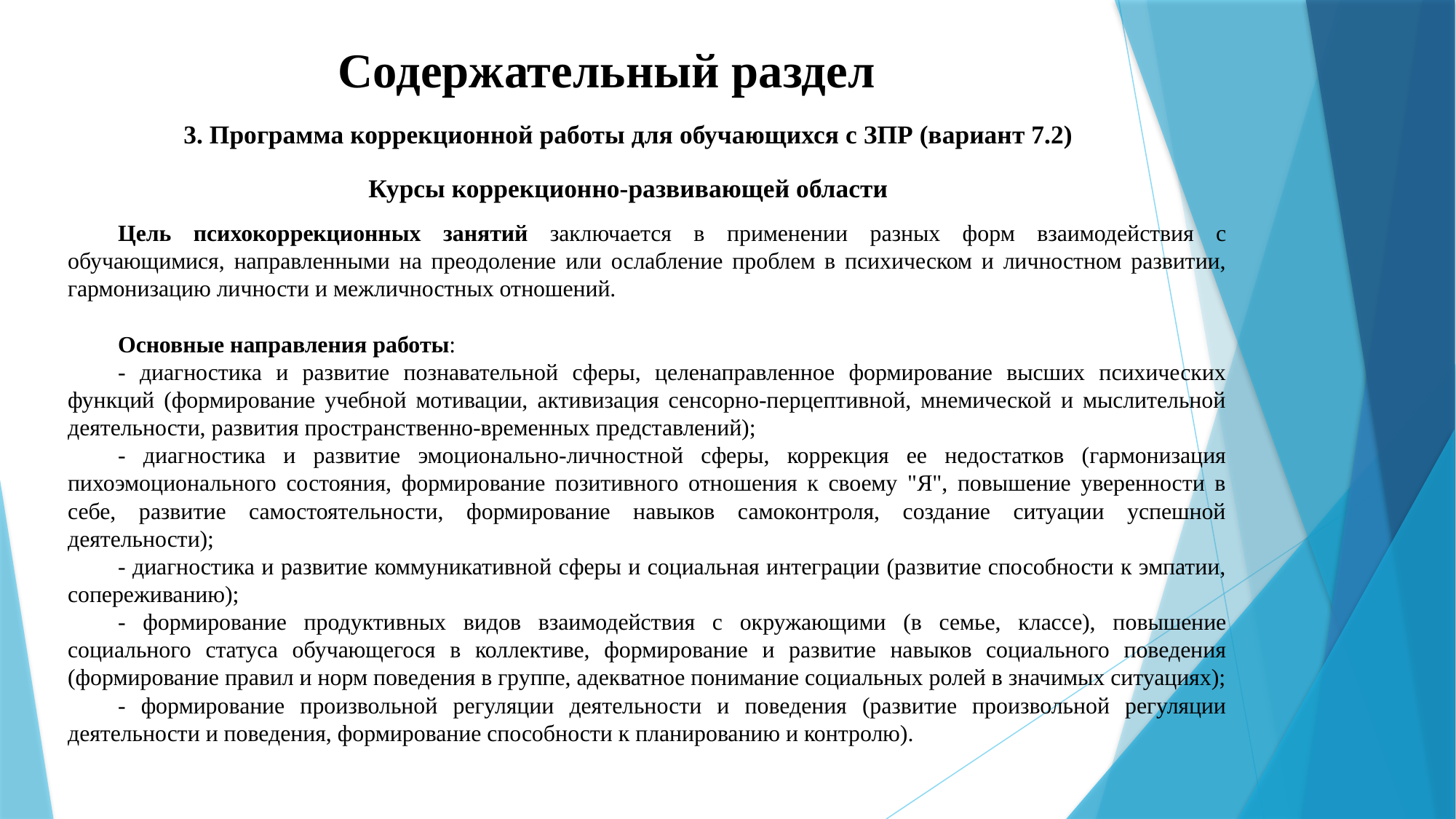

# Содержательный раздел
3. Программа коррекционной работы для обучающихся с ЗПР (вариант 7.2)
Курсы коррекционно-развивающей области
Цель психокоррекционных занятий заключается в применении разных форм взаимодействия с обучающимися, направленными на преодоление или ослабление проблем в психическом и личностном развитии, гармонизацию личности и межличностных отношений.

Основные направления работы:
- диагностика и развитие познавательной сферы, целенаправленное формирование высших психических функций (формирование учебной мотивации, активизация сенсорно-перцептивной, мнемической и мыслительной деятельности, развития пространственно-временных представлений);
- диагностика и развитие эмоционально-личностной сферы, коррекция ее недостатков (гармонизация пихоэмоционального состояния, формирование позитивного отношения к своему "Я", повышение уверенности в себе, развитие самостоятельности, формирование навыков самоконтроля, создание ситуации успешной деятельности);
- диагностика и развитие коммуникативной сферы и социальная интеграции (развитие способности к эмпатии, сопереживанию);
- формирование продуктивных видов взаимодействия с окружающими (в семье, классе), повышение социального статуса обучающегося в коллективе, формирование и развитие навыков социального поведения (формирование правил и норм поведения в группе, адекватное понимание социальных ролей в значимых ситуациях);
- формирование произвольной регуляции деятельности и поведения (развитие произвольной регуляции деятельности и поведения, формирование способности к планированию и контролю).